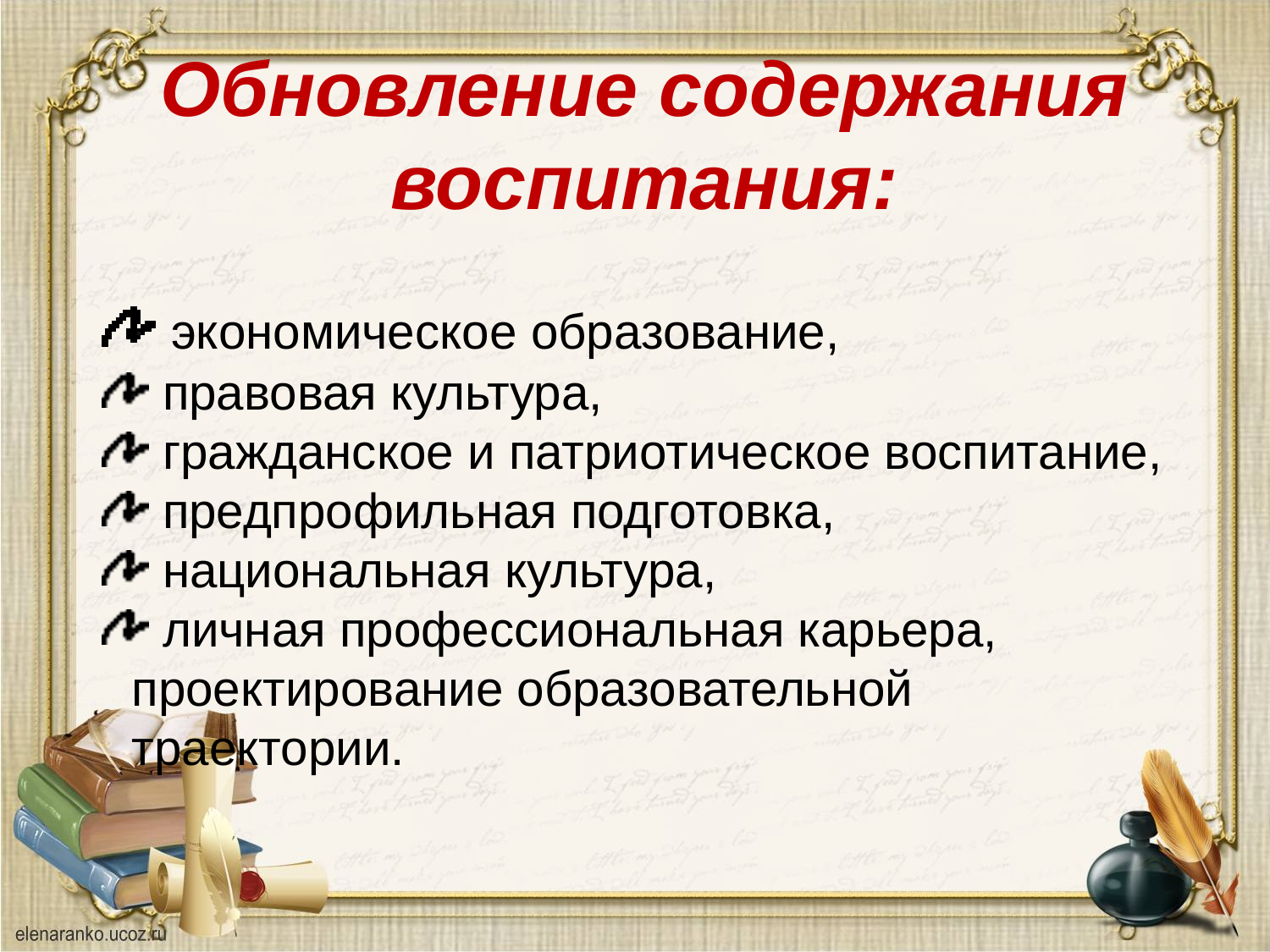

Обновление содержания воспитания:

 экономическое образование,
 правовая культура,
 гражданское и патриотическое воспитание,
 предпрофильная подготовка,
 национальная культура,
 личная профессиональная карьера, проектирование образовательной  траектории.